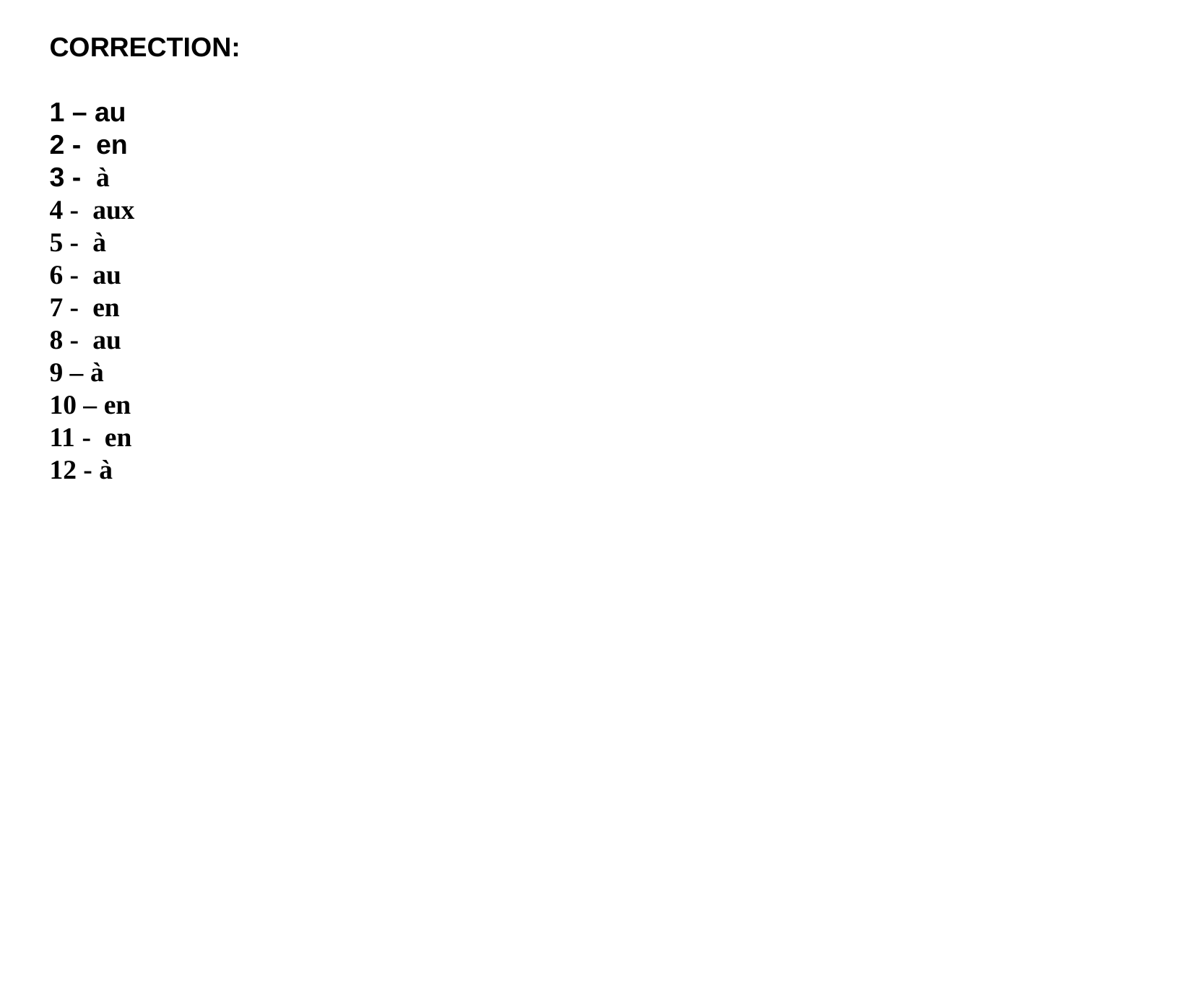

CORRECTION:

1 – au
2 -  en
3 -  à
4 -  aux
5 -  à
6 -  au
7 -  en
8 -  au
9 – à
10 – en
11 -  en
12 - à